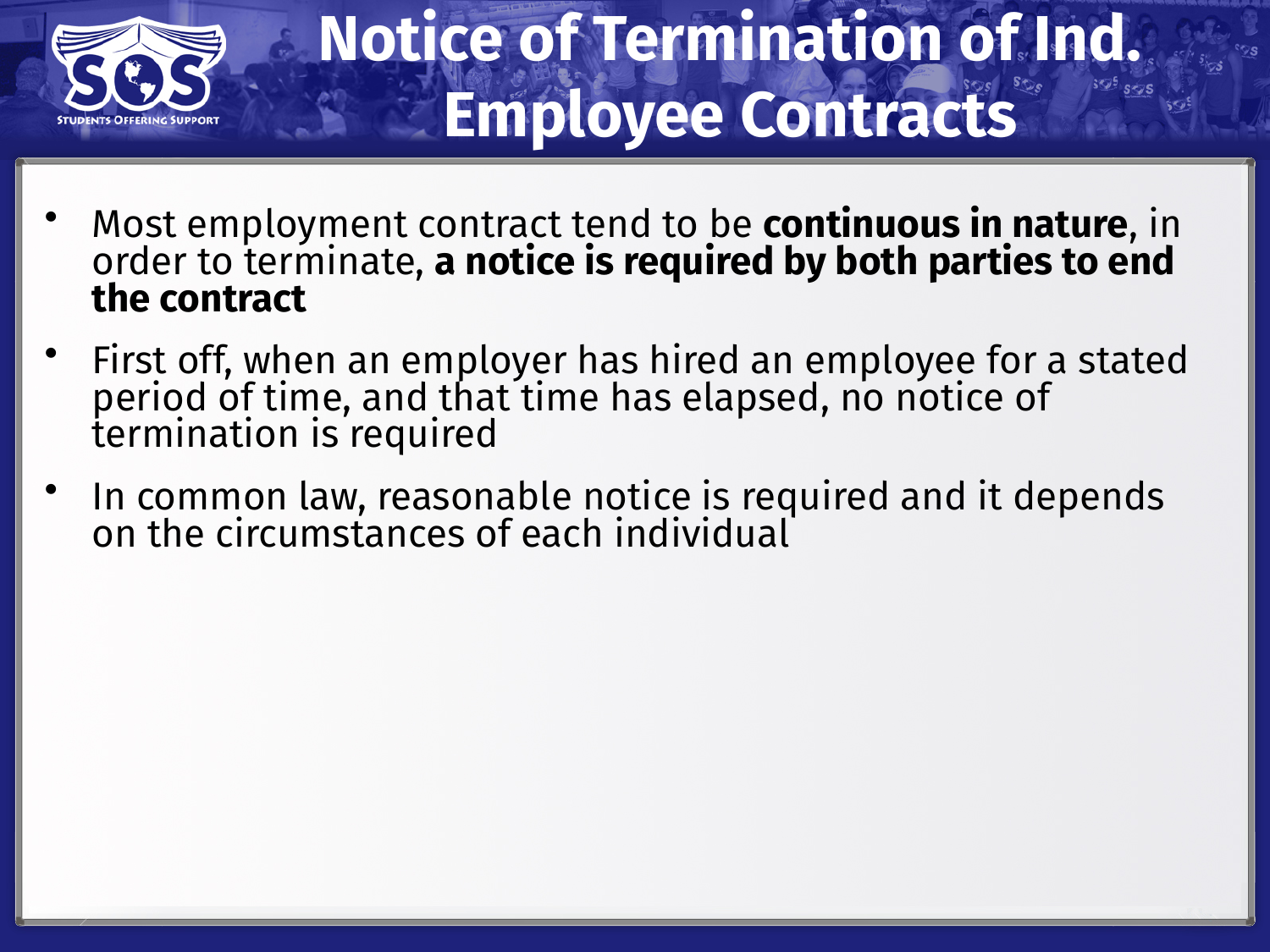

# Notice of Termination of Ind. Employee Contracts
Most employment contract tend to be continuous in nature, in order to terminate, a notice is required by both parties to end the contract

First off, when an employer has hired an employee for a stated period of time, and that time has elapsed, no notice of termination is required

In common law, reasonable notice is required and it depends on the circumstances of each individual